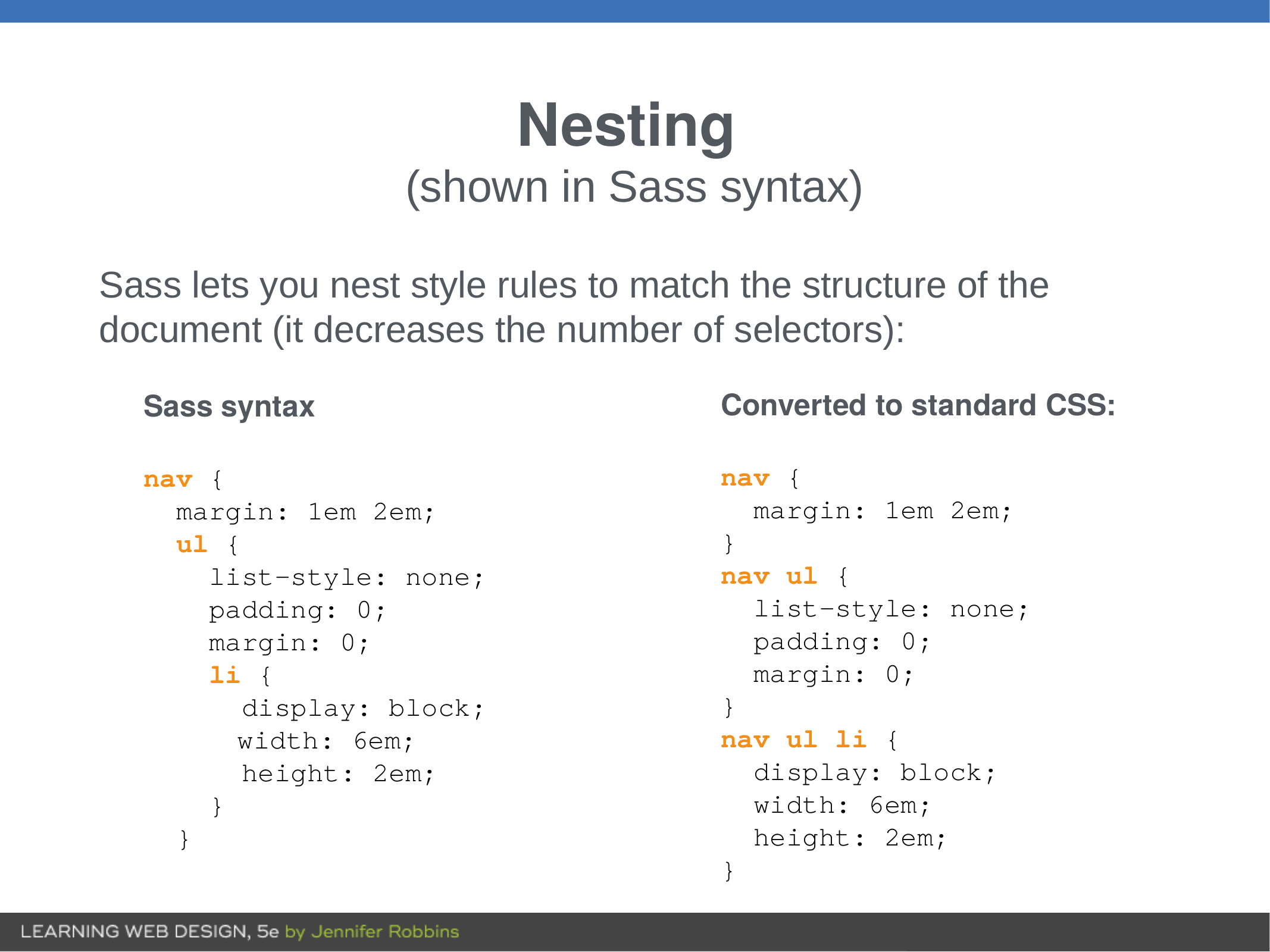

# Nesting (shown in Sass syntax)
Sass lets you nest style rules to match the structure of the document (it decreases the number of selectors):
Sass syntax
nav {
  margin: 1em 2em;
  ul {
    list-style: none;
    padding: 0;
    margin: 0;
    li {
      display: block;
	   width: 6em;
      height: 2em;
    }
  }
Converted to standard CSS:
nav {
  margin: 1em 2em;
}
nav ul {
  list-style: none;
  padding: 0;
  margin: 0;
}
nav ul li {
  display: block;
  width: 6em;
  height: 2em;
}